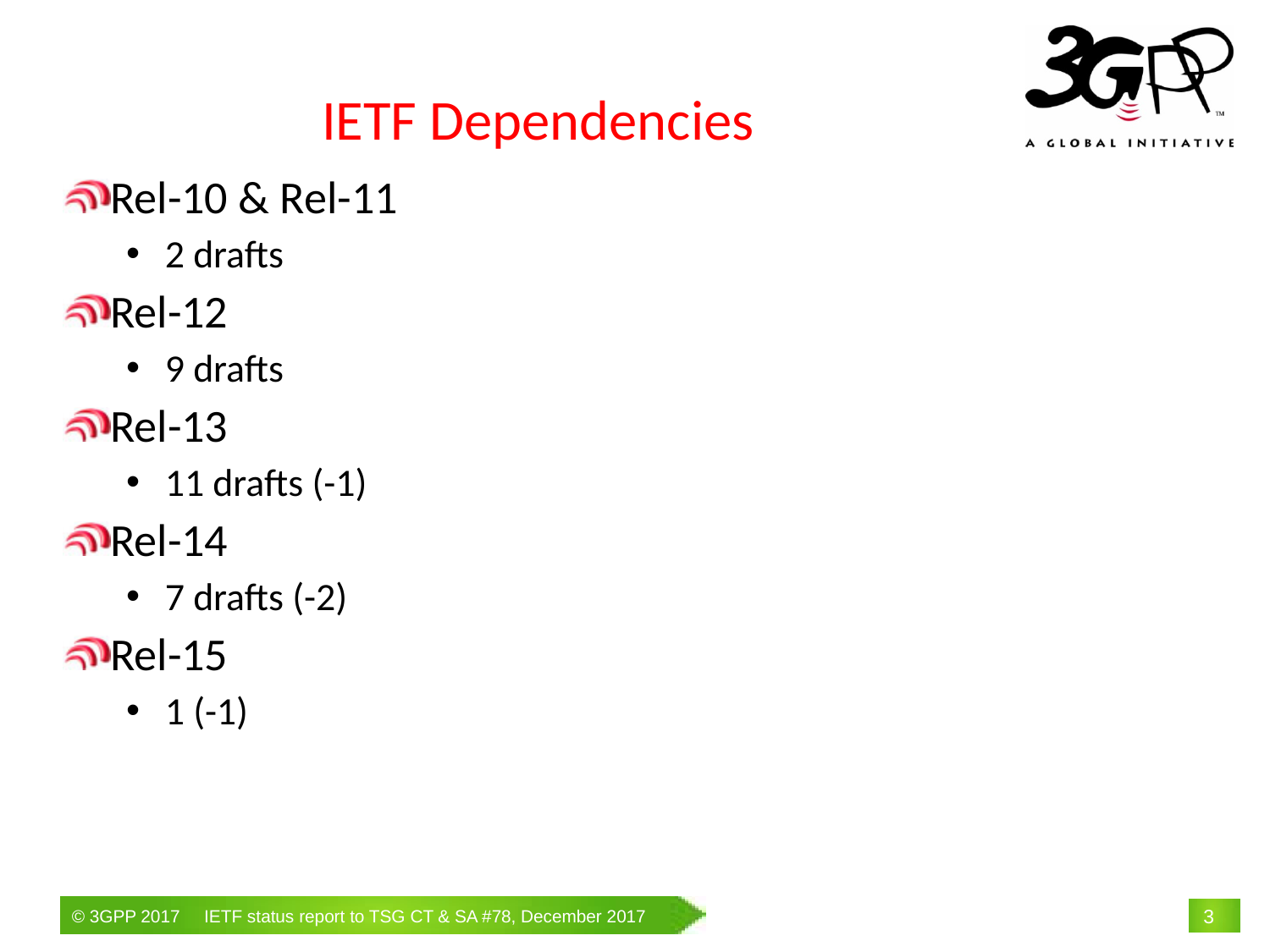

IETF Dependencies
Rel-10 & Rel-11
2 drafts
Rel-12
9 drafts
Rel-13
11 drafts (-1)
Rel-14
7 drafts (-2)
Rel-15
1 (-1)